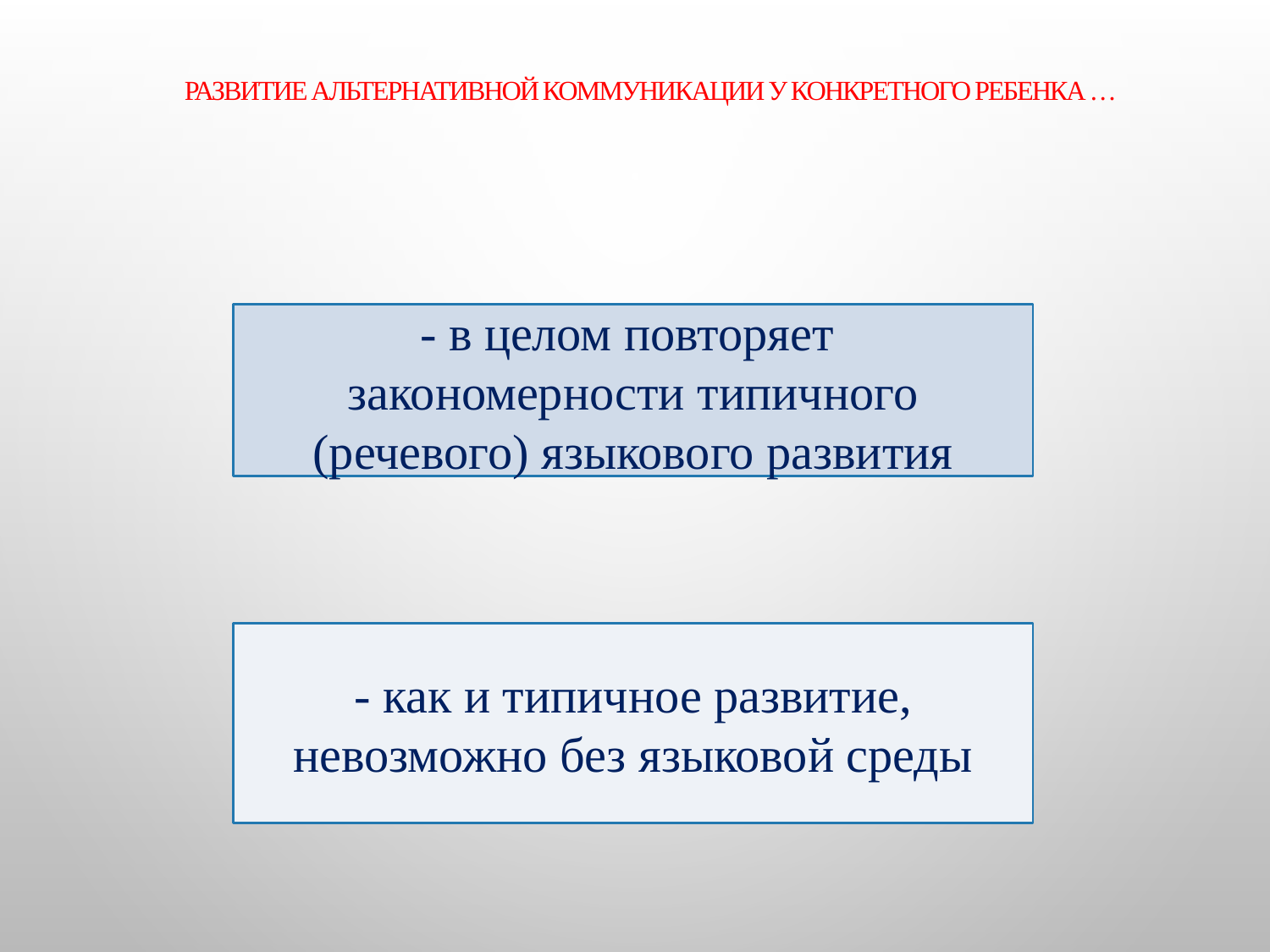

# РАЗВИТИЕ АЛЬТЕРНАТИВНОЙ КОММУНИКАЦИИ у КОНКРЕТНОГО РЕБЕНКА …

- в целом повторяет  закономерности типичного (речевого) языкового развития

- как и типичное развитие, невозможно без языковой среды